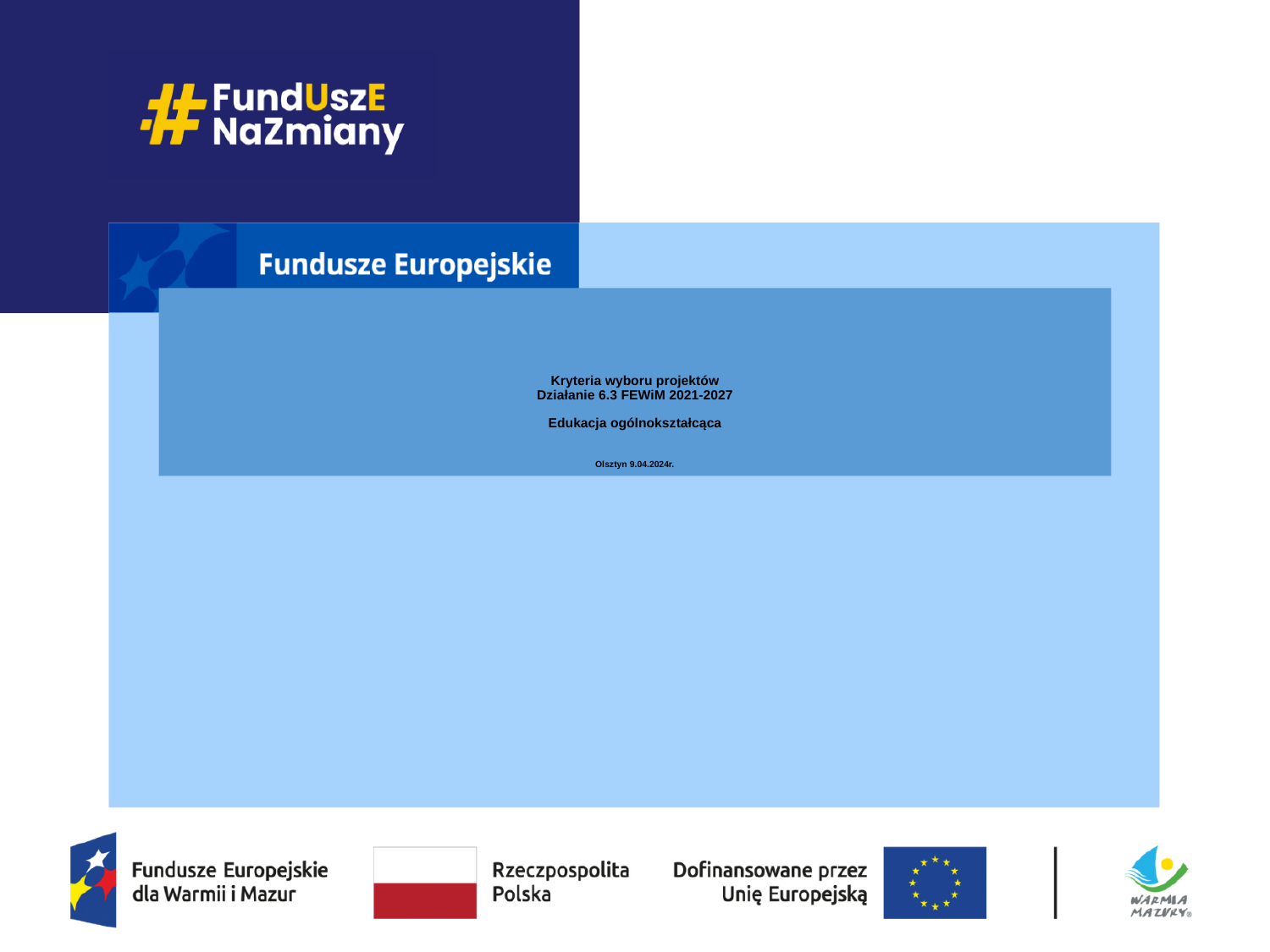

# Kryteria wyboru projektów Działanie 6.3 FEWiM 2021-2027 Edukacja ogólnokształcąca Olsztyn 9.04.2024r.